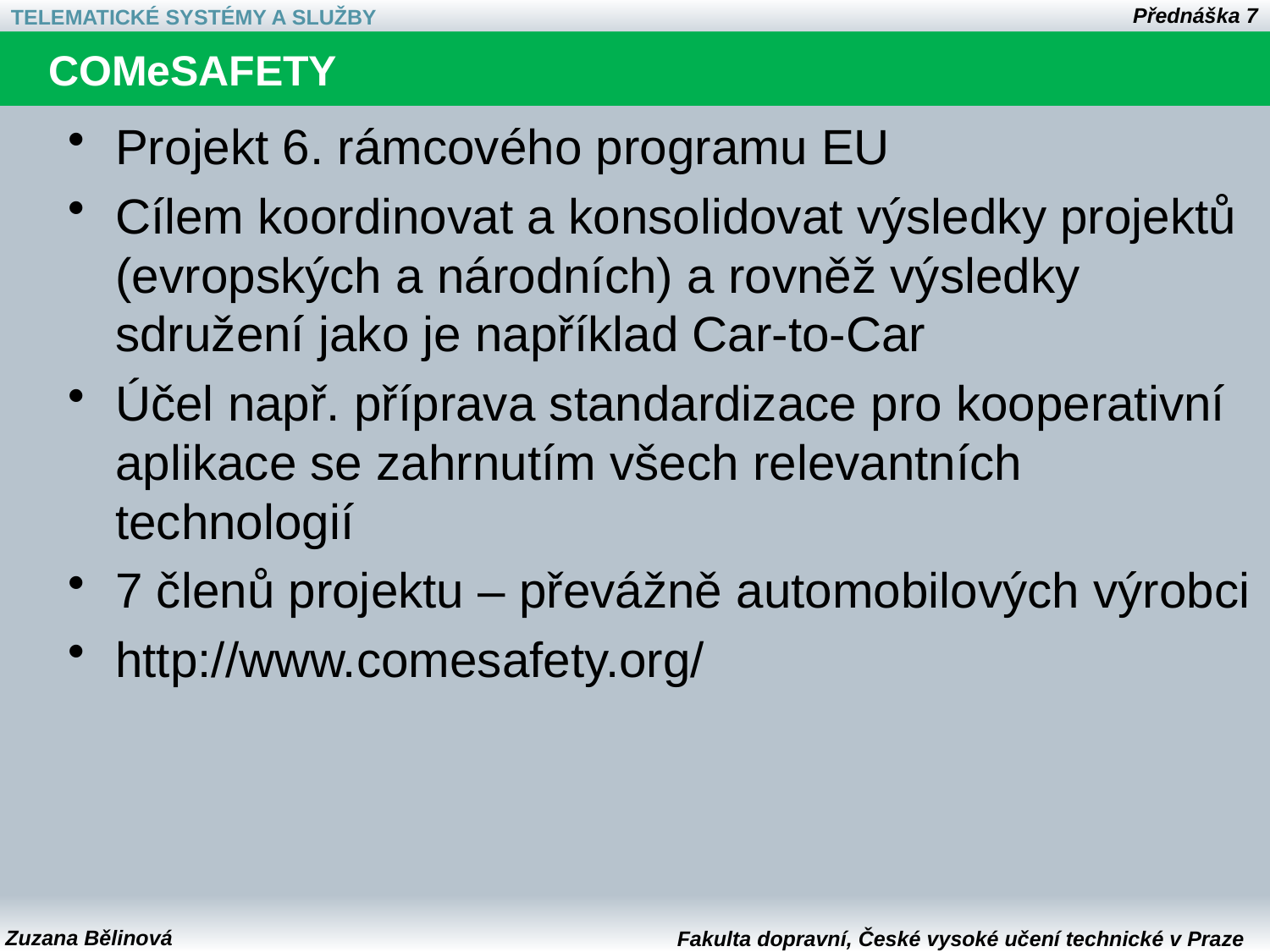

# COMeSAFETY
Projekt 6. rámcového programu EU
Cílem koordinovat a konsolidovat výsledky projektů (evropských a národních) a rovněž výsledky sdružení jako je například Car-to-Car
Účel např. příprava standardizace pro kooperativní aplikace se zahrnutím všech relevantních technologií
7 členů projektu – převážně automobilových výrobci
http://www.comesafety.org/